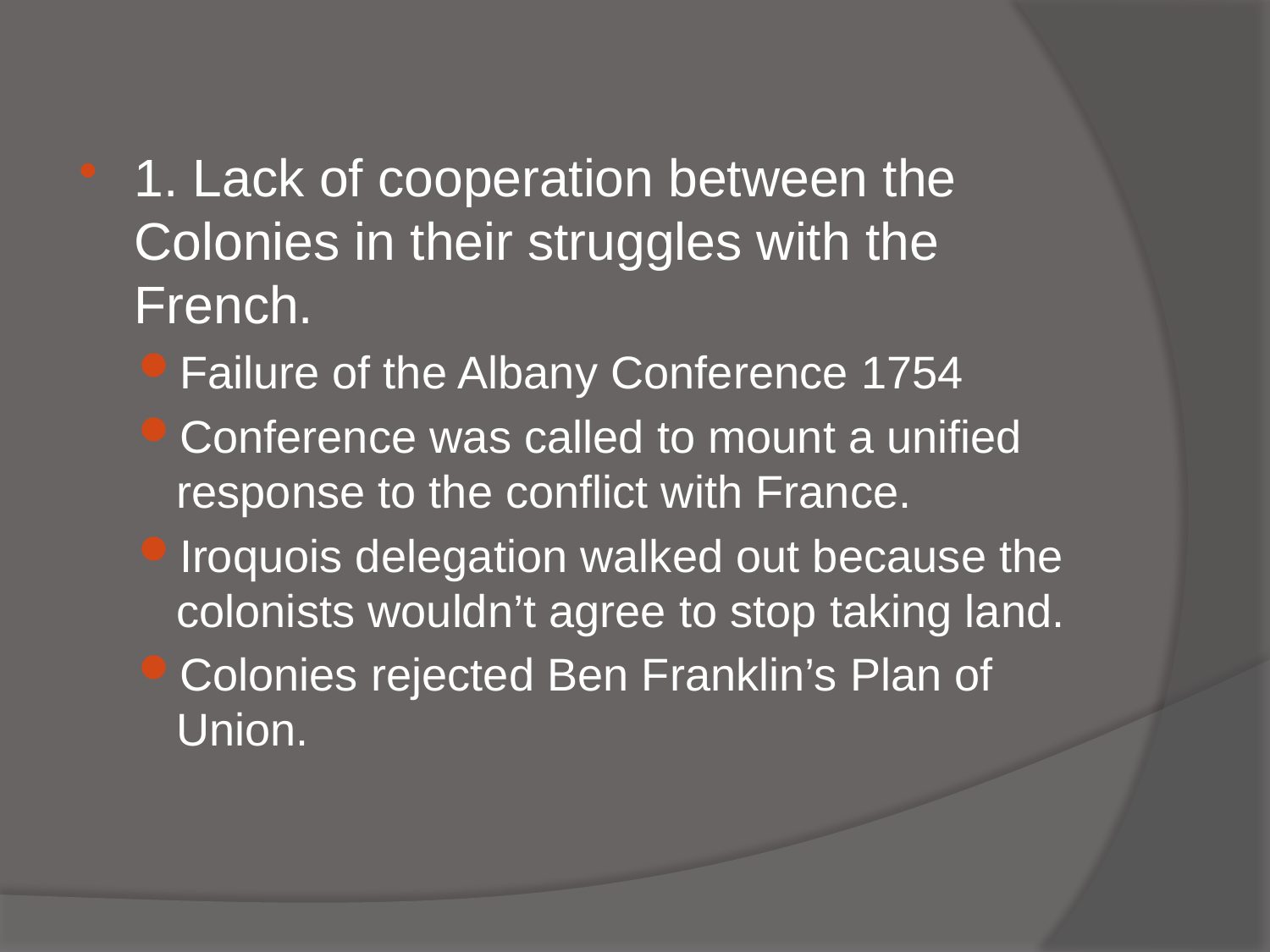

#
1. Lack of cooperation between the Colonies in their struggles with the French.
Failure of the Albany Conference 1754
Conference was called to mount a unified  response to the conflict with France.
Iroquois delegation walked out because the colonists wouldn’t agree to stop taking land.
Colonies rejected Ben Franklin’s Plan of Union.